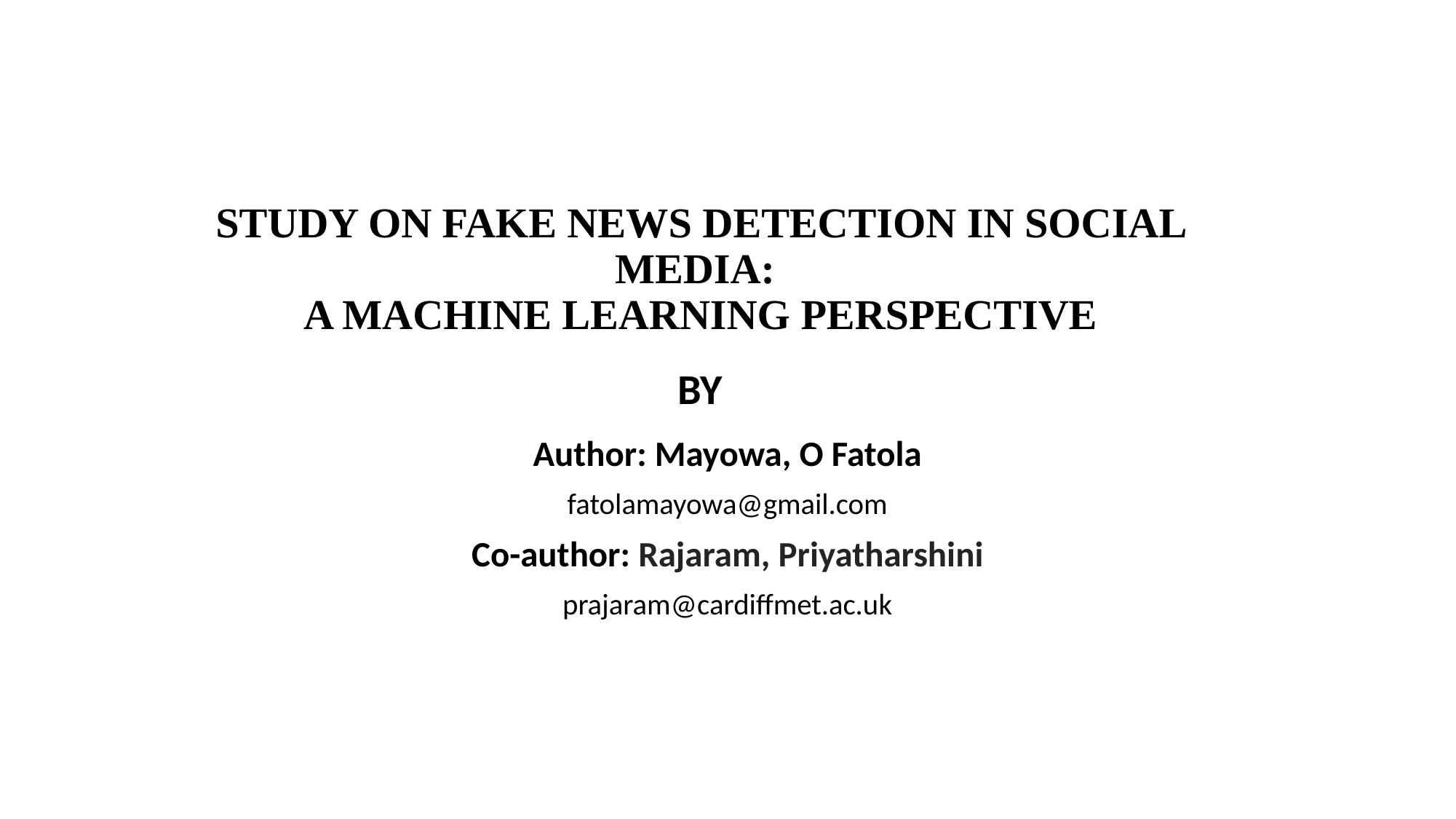

# STUDY ON FAKE NEWS DETECTION IN SOCIAL MEDIA: A MACHINE LEARNING PERSPECTIVE BY
Author: Mayowa, O Fatola
fatolamayowa@gmail.com
Co-author: Rajaram, Priyatharshini
prajaram@cardiffmet.ac.uk